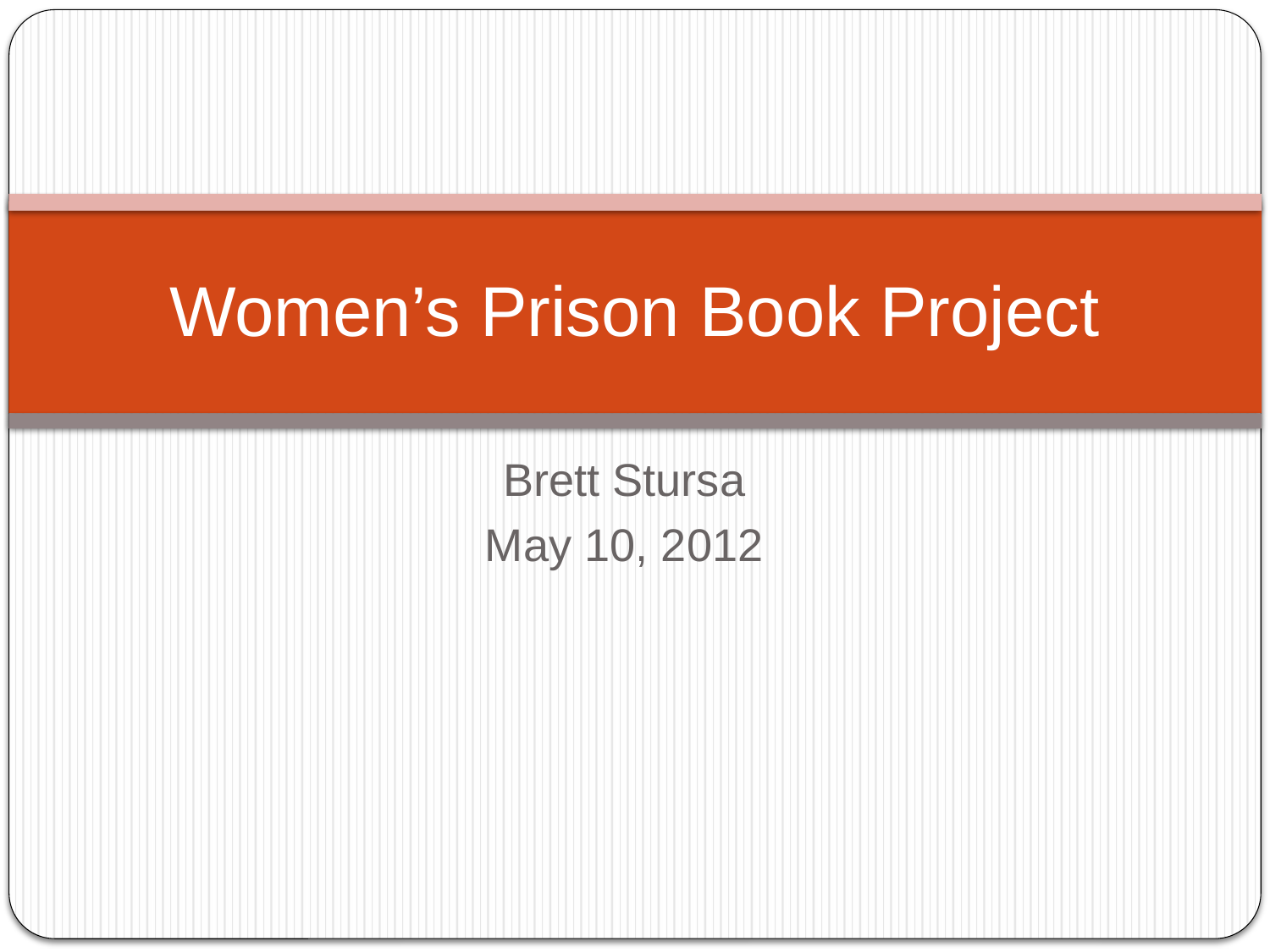

# Women’s Prison Book Project
Brett Stursa
May 10, 2012